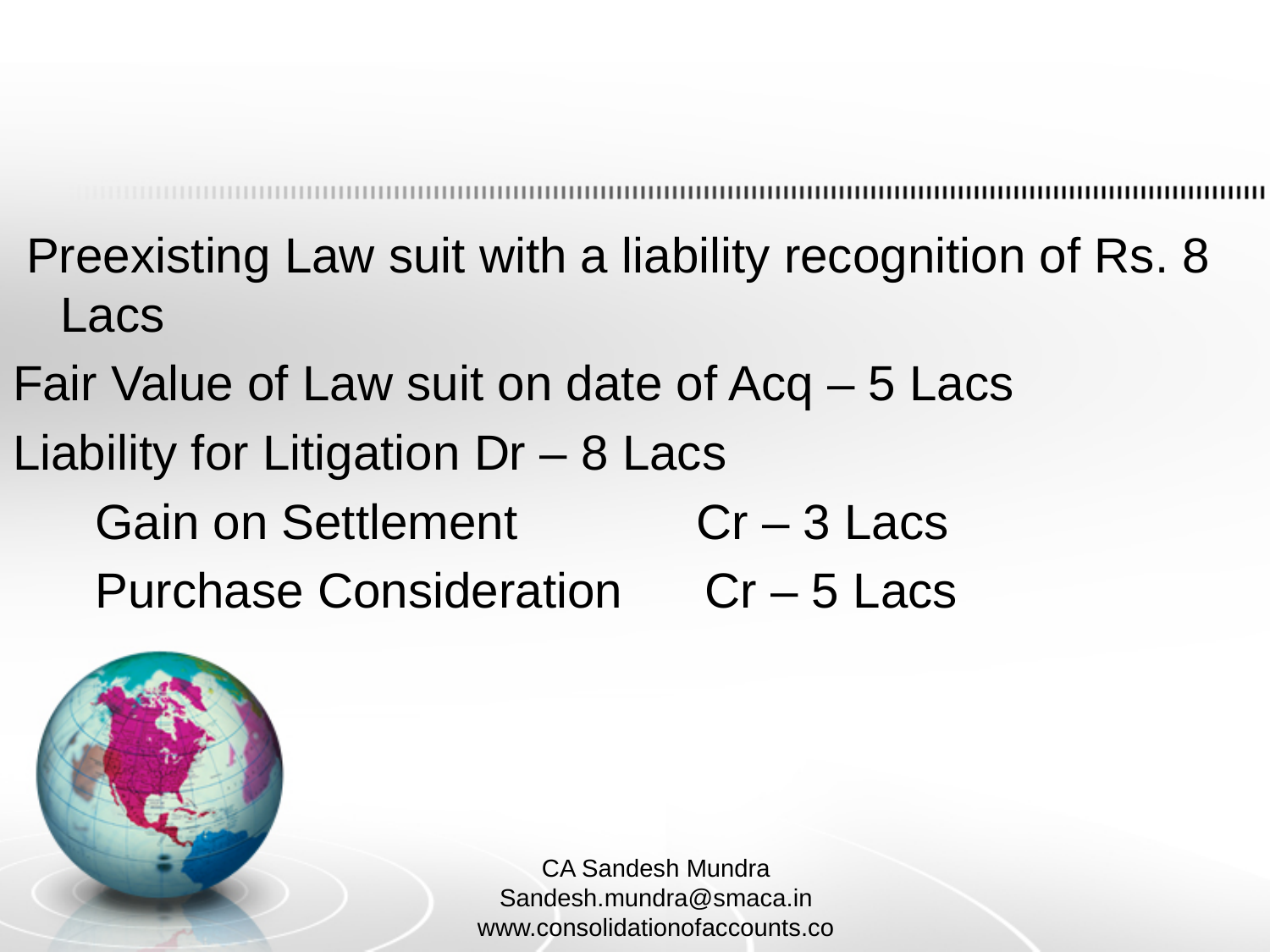

Preexisting Law suit with a liability recognition of Rs. 8 Lacs
Fair Value of Law suit on date of Acq – 5 Lacs
Liability for Litigation Dr – 8 Lacs
      Gain on Settlement             Cr – 3 Lacs
      Purchase Consideration      Cr – 5 Lacs